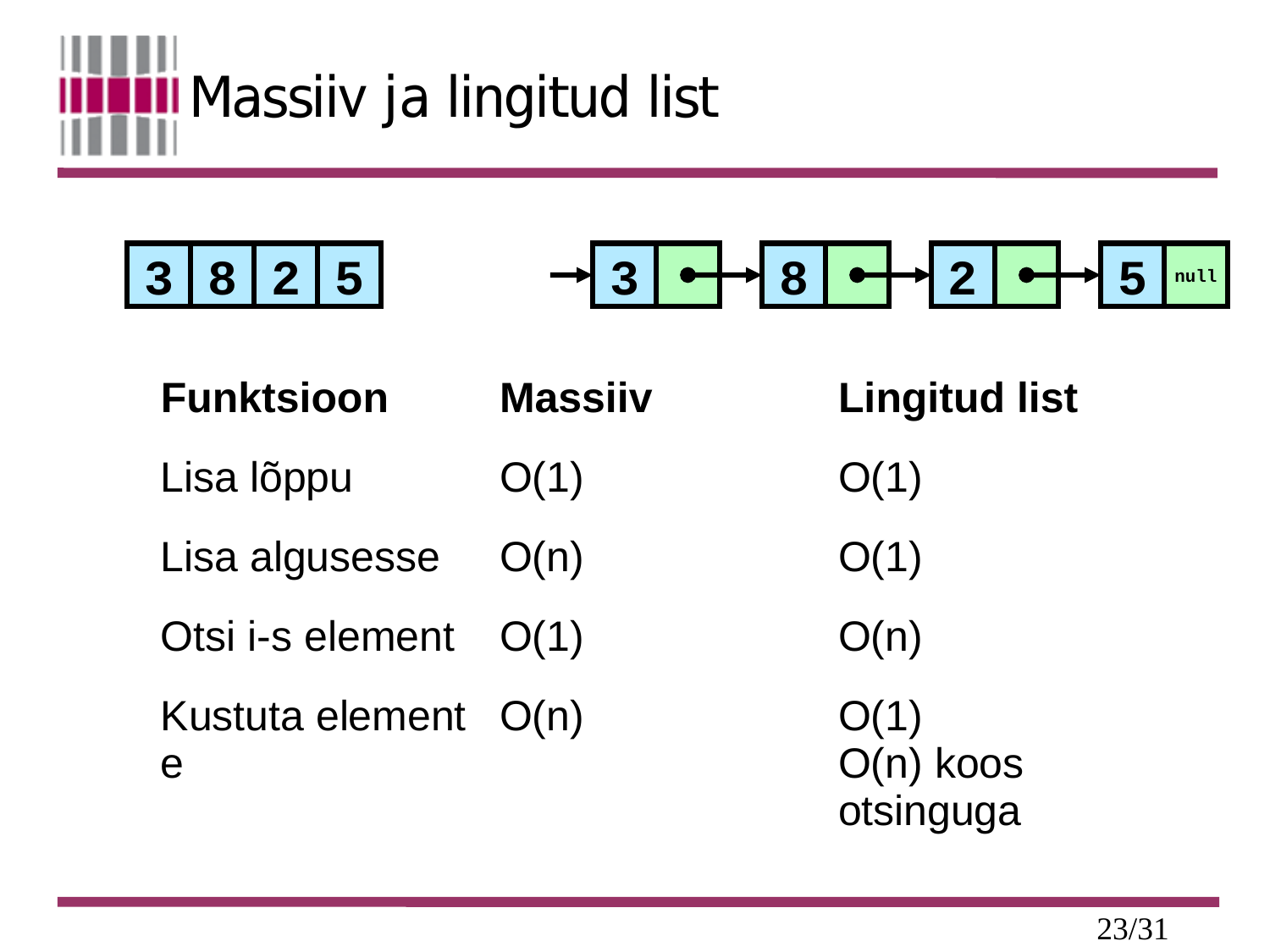

# Massiiv ja lingitud list

3
8
2
5
3

8

2

5
null

| Funktsioon | Massiiv | Lingitud list |
| --- | --- | --- |
| Lisa lõppu | O(1) | O(1) |
| Lisa algusesse | O(n) | O(1) |
| Otsi i-s element | O(1) | O(n) |
| Kustuta element e | O(n) | O(1) O(n) koos otsinguga |